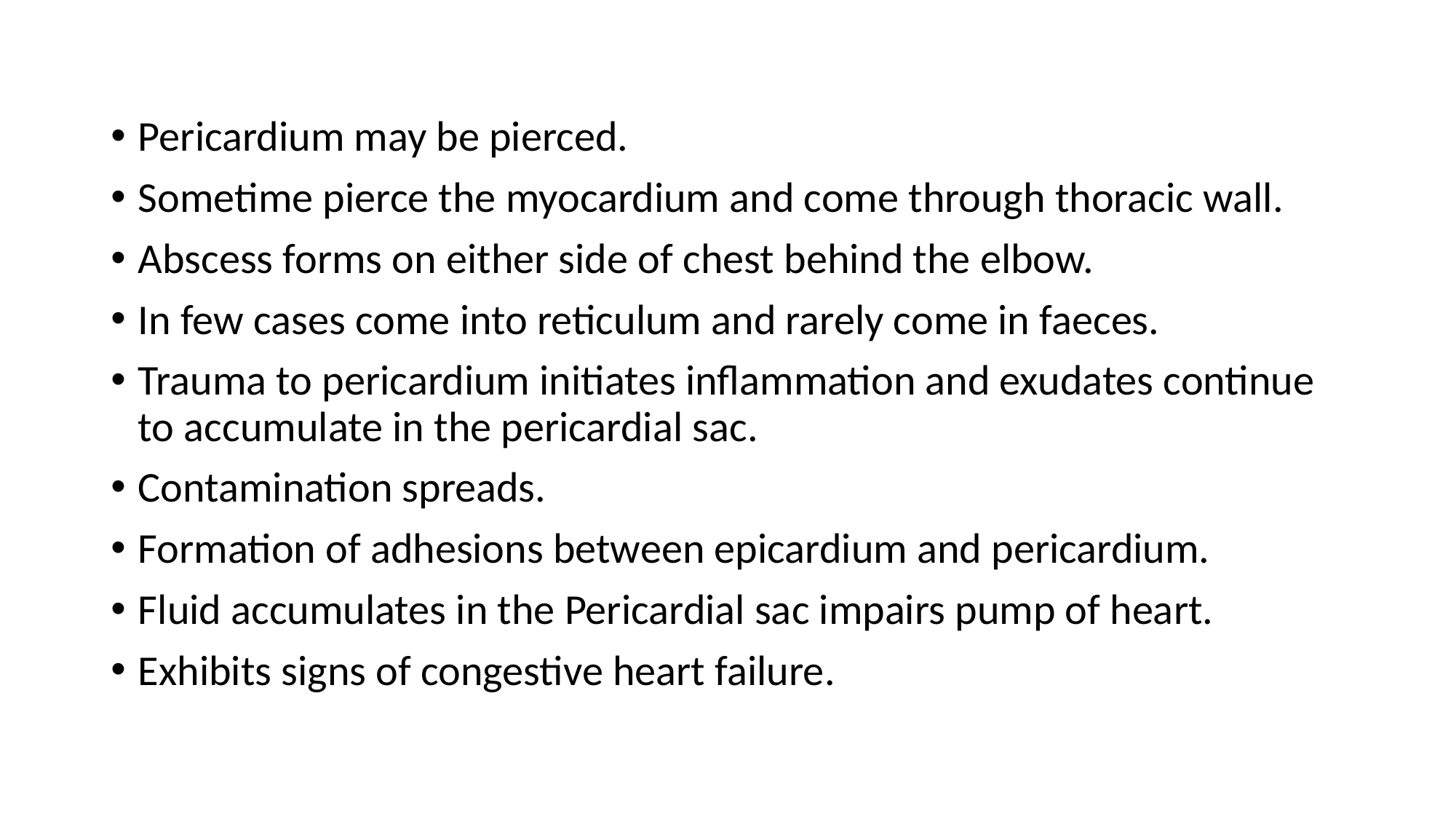

Pericardium may be pierced.
Sometime pierce the myocardium and come through thoracic wall.
Abscess forms on either side of chest behind the elbow.
In few cases come into reticulum and rarely come in faeces.
Trauma to pericardium initiates inflammation and exudates continue to accumulate in the pericardial sac.
Contamination spreads.
Formation of adhesions between epicardium and pericardium.
Fluid accumulates in the Pericardial sac impairs pump of heart.
Exhibits signs of congestive heart failure.